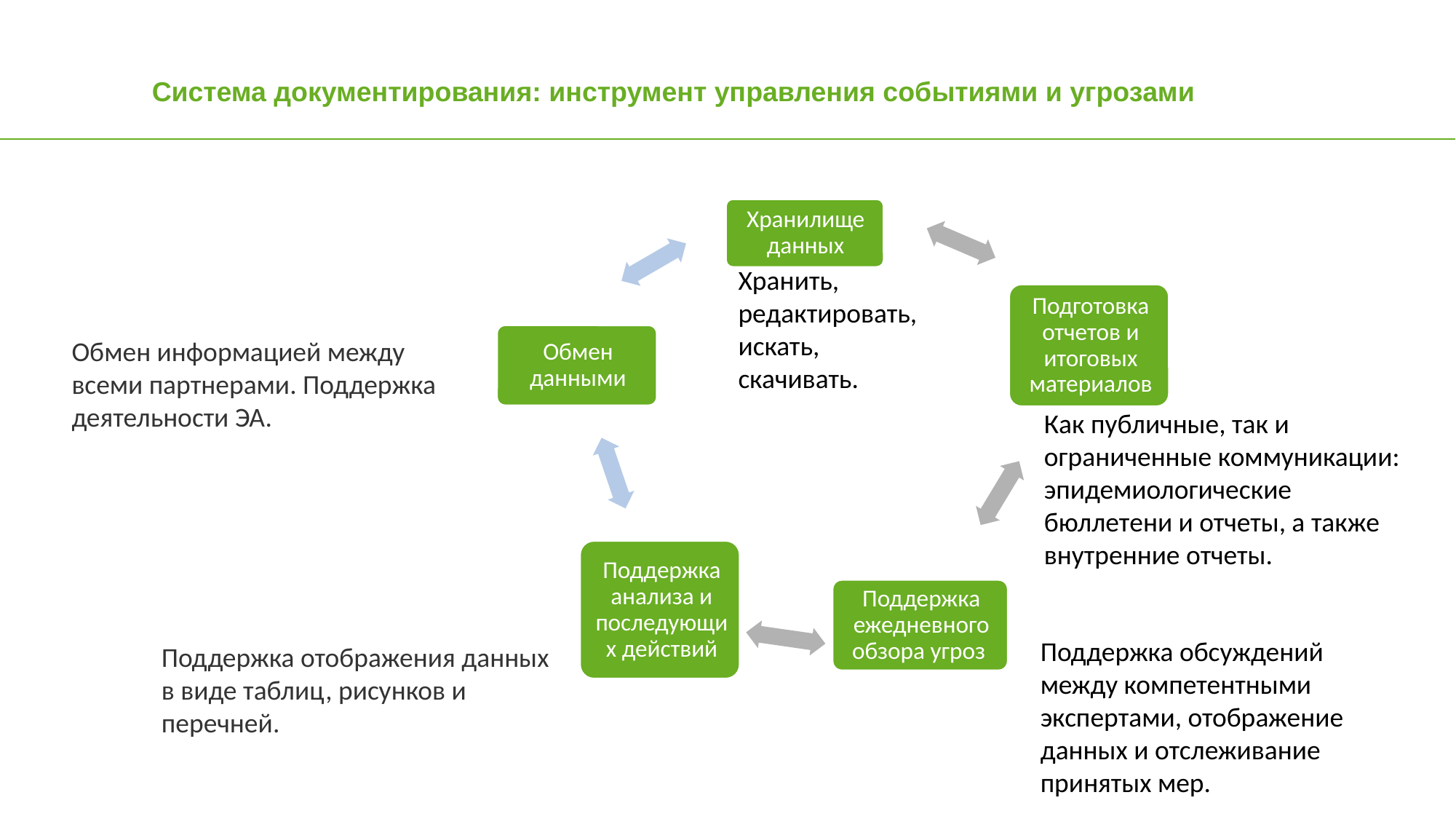

Система документирования: инструмент управления событиями и угрозами
Хранилище данных

Подготовка отчетов и итоговых материалов

Поддержка ежедневного обзора угроз

Поддержка анализа и последующих действий

Обмен данными

Хранить, редактировать, искать,
скачивать.
Обмен информацией между всеми партнерами. Поддержка деятельности ЭА.
Как публичные, так и ограниченные коммуникации: эпидемиологические бюллетени и отчеты, а также внутренние отчеты.
Поддержка обсуждений между компетентными экспертами, отображение данных и отслеживание принятых мер.
Поддержка отображения данных в виде таблиц, рисунков и перечней.